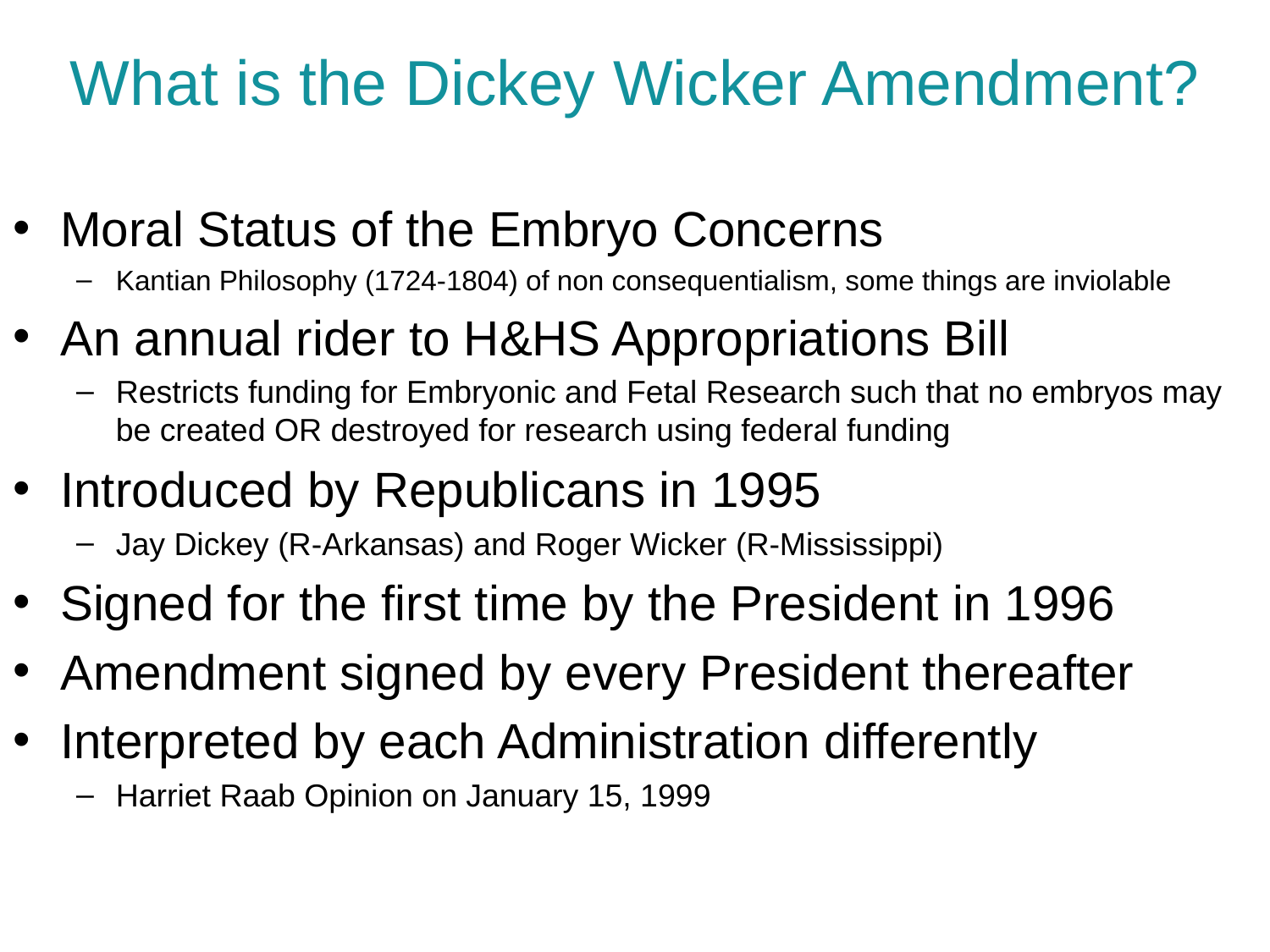

# What is the Dickey Wicker Amendment?
Moral Status of the Embryo Concerns
Kantian Philosophy (1724-1804) of non consequentialism, some things are inviolable
An annual rider to H&HS Appropriations Bill
Restricts funding for Embryonic and Fetal Research such that no embryos may be created OR destroyed for research using federal funding
Introduced by Republicans in 1995
Jay Dickey (R-Arkansas) and Roger Wicker (R-Mississippi)
Signed for the first time by the President in 1996
Amendment signed by every President thereafter
Interpreted by each Administration differently
Harriet Raab Opinion on January 15, 1999